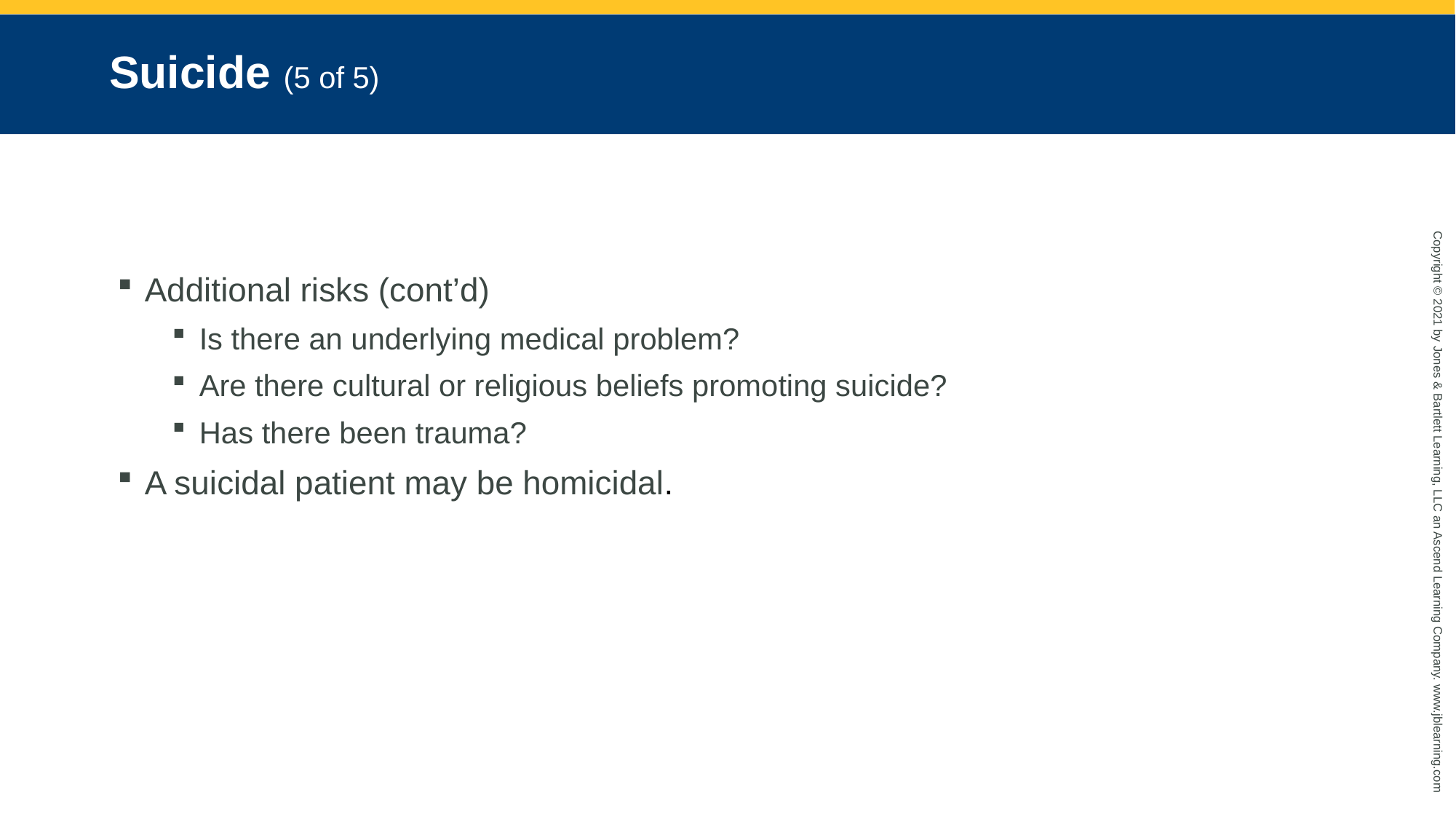

# Suicide (5 of 5)
Additional risks (cont’d)
Is there an underlying medical problem?
Are there cultural or religious beliefs promoting suicide?
Has there been trauma?
A suicidal patient may be homicidal.